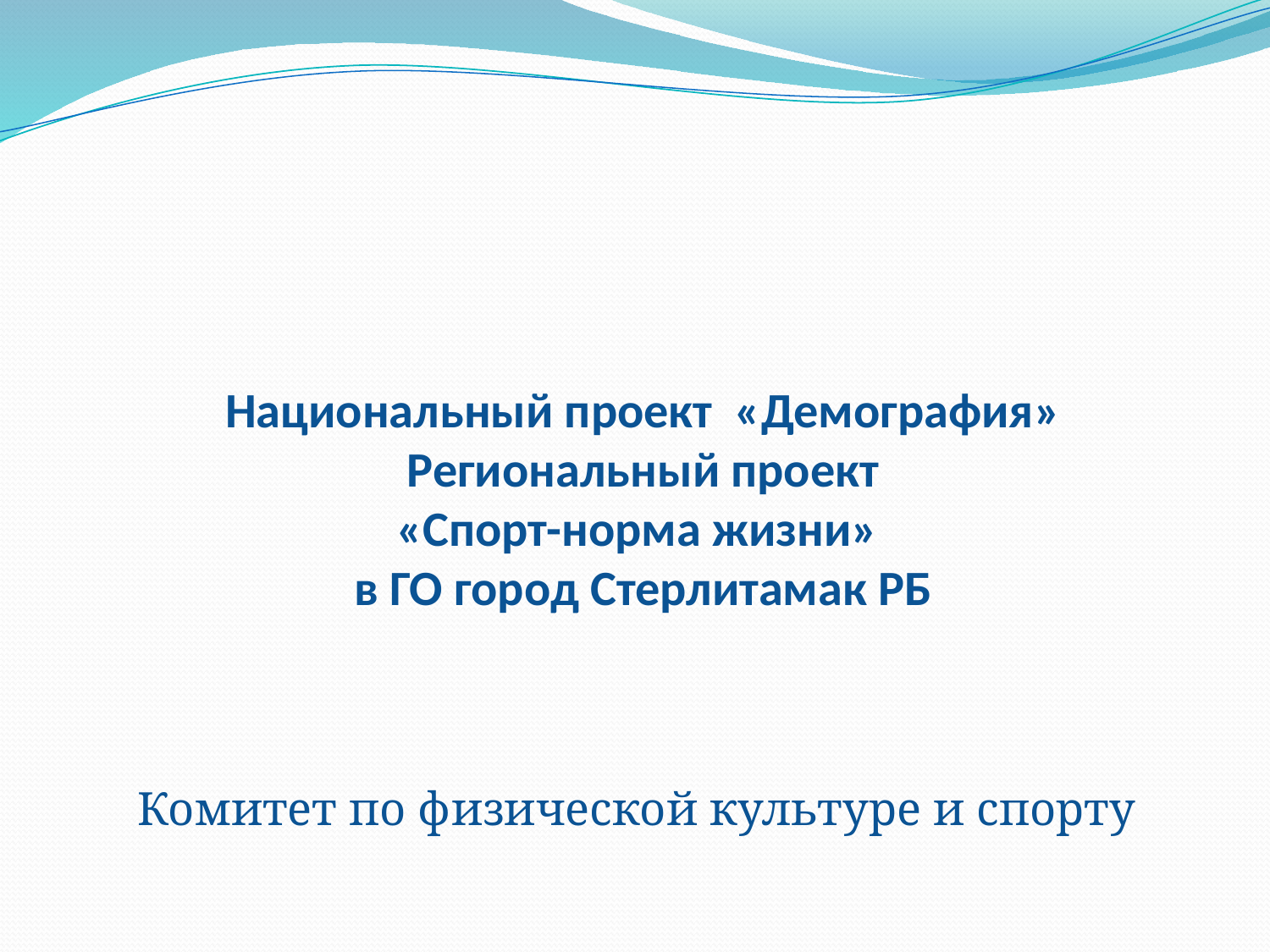

# Национальный проект  «Демография» Региональный проект «Спорт-норма жизни» в ГО город Стерлитамак РБ
Комитет по физической культуре и спорту